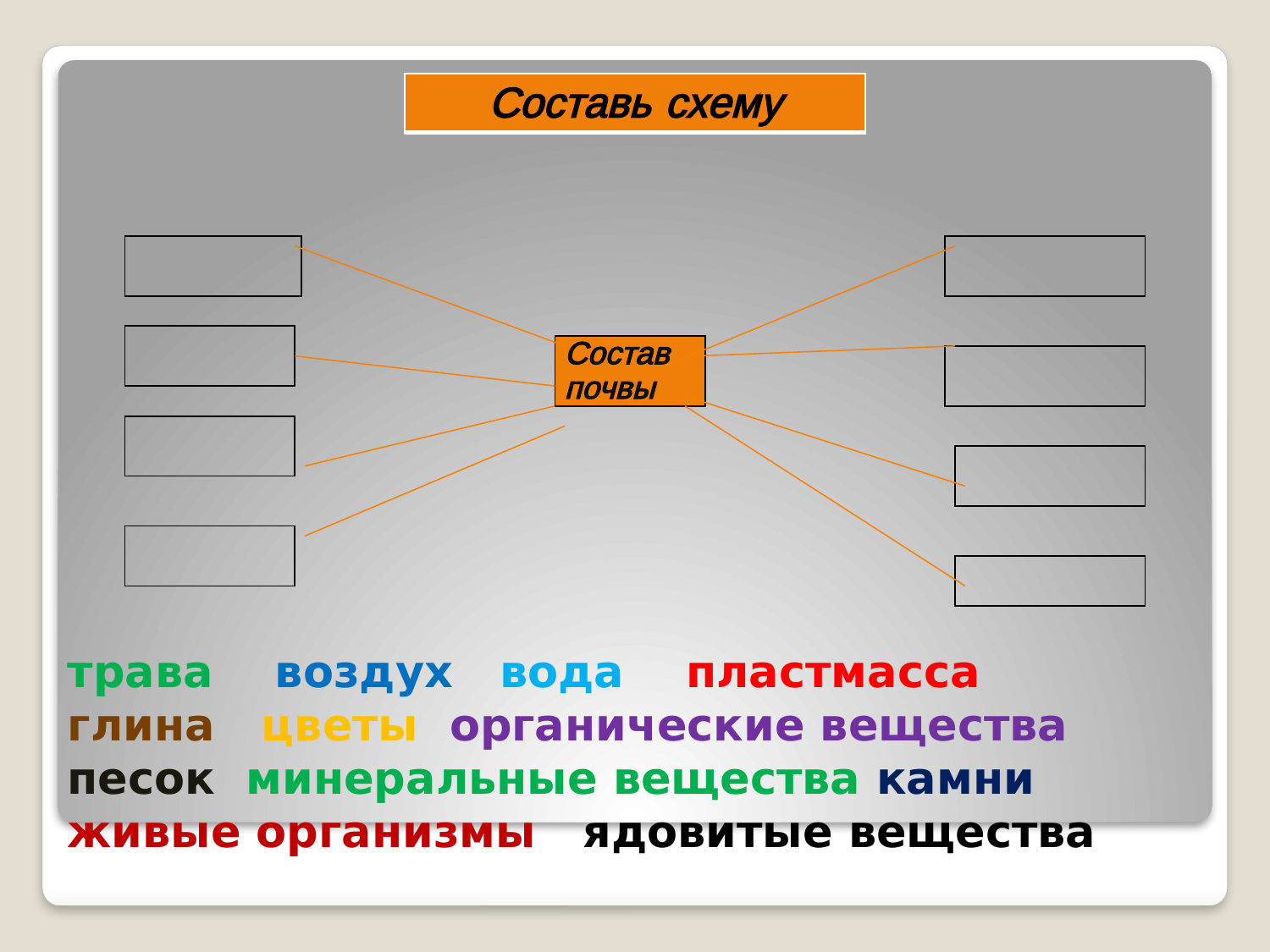

| Составь схему |
| --- |
|  |
| --- |
|  |
| --- |
|  |
| --- |
| Состав почвы |
| --- |
|  |
| --- |
|  |
| --- |
|  |
| --- |
|  |
| --- |
|  |
| --- |
# трава    воздух   вода    пластмасса глина   цветы  органические вещества песок  минеральные вещества камни живые организмы   ядовитые вещества